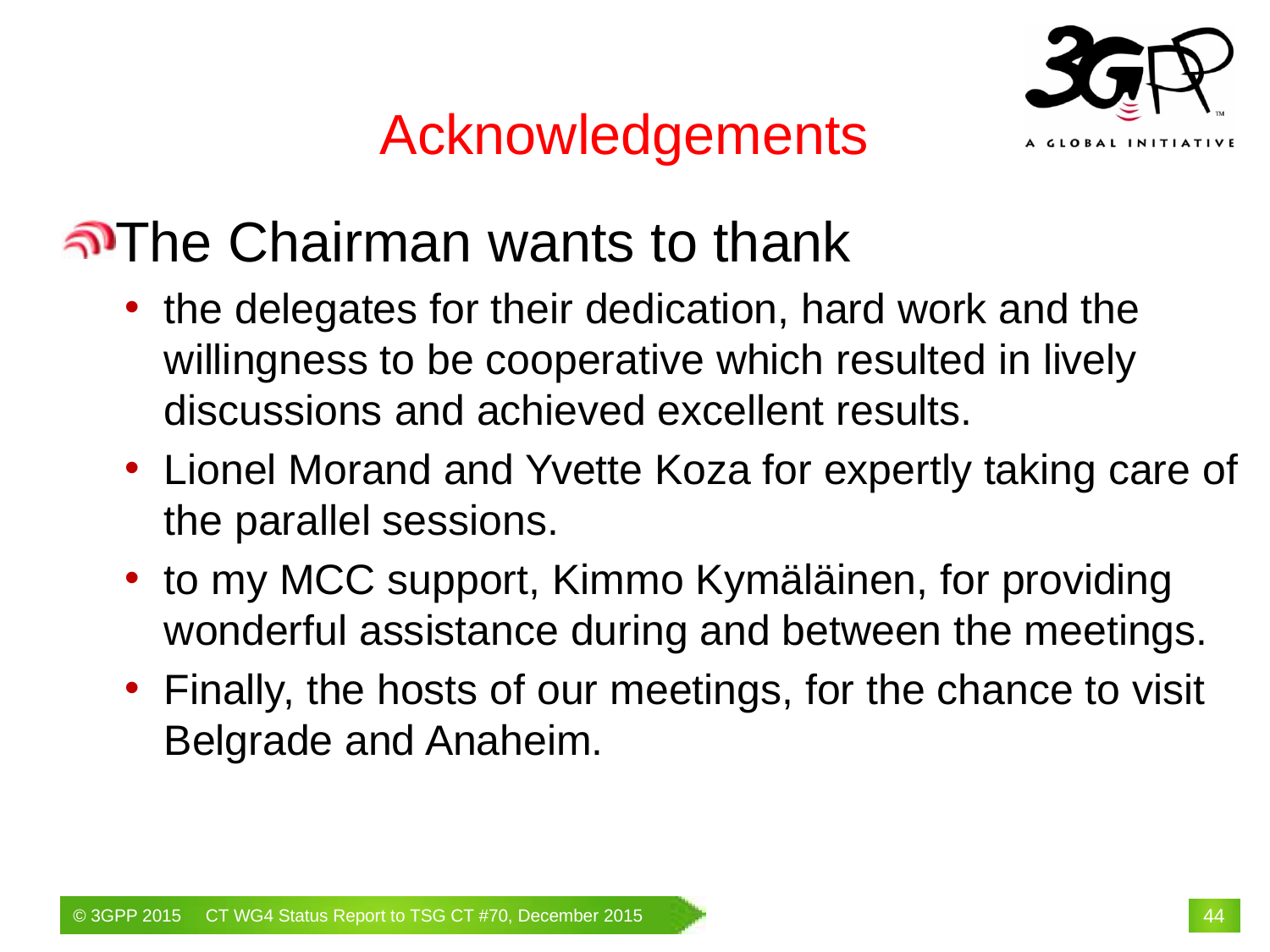

# Acknowledgements
The Chairman wants to thank
the delegates for their dedication, hard work and the willingness to be cooperative which resulted in lively discussions and achieved excellent results.
Lionel Morand and Yvette Koza for expertly taking care of the parallel sessions.
to my MCC support, Kimmo Kymäläinen, for providing wonderful assistance during and between the meetings.
Finally, the hosts of our meetings, for the chance to visit Belgrade and Anaheim.